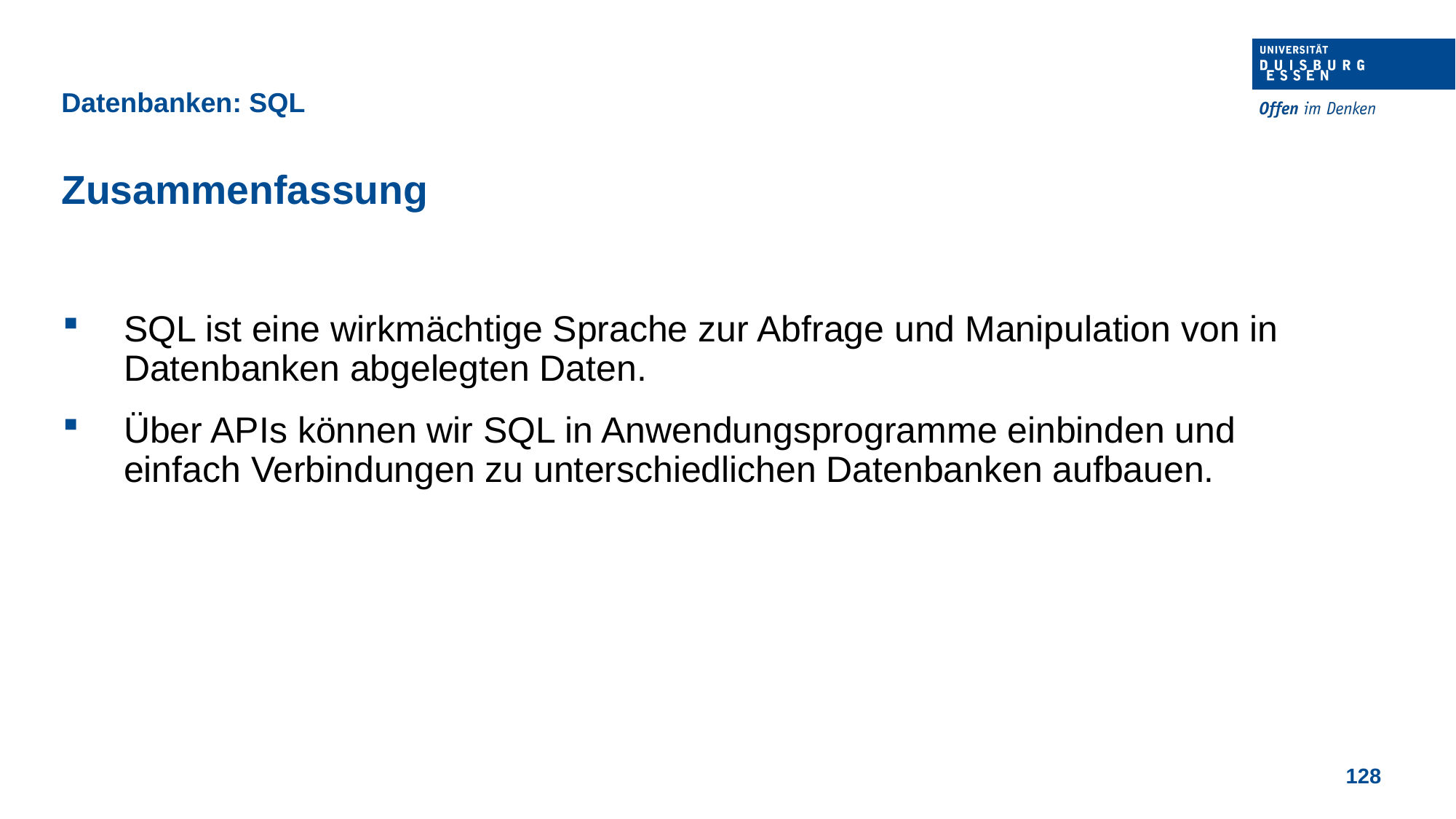

Datenbanken: SQL
Zusammenfassung
SQL ist eine wirkmächtige Sprache zur Abfrage und Manipulation von in Datenbanken abgelegten Daten.
Über APIs können wir SQL in Anwendungsprogramme einbinden und
einfach Verbindungen zu unterschiedlichen Datenbanken aufbauen.
128